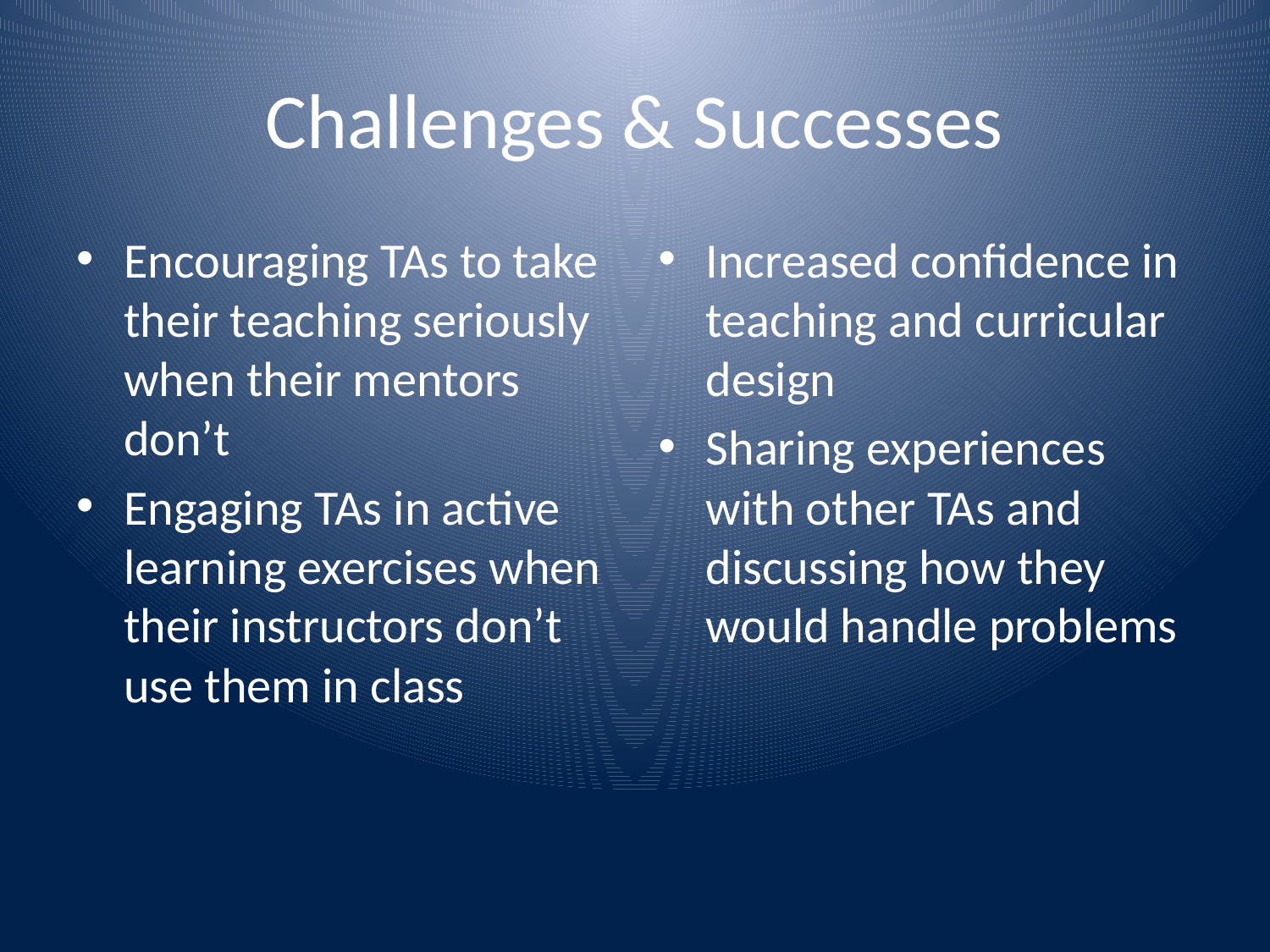

# Challenges & Successes
Encouraging TAs to take their teaching seriously when their mentors don’t
Engaging TAs in active learning exercises when their instructors don’t use them in class
Increased confidence in teaching and curricular design
Sharing experiences with other TAs and discussing how they would handle problems